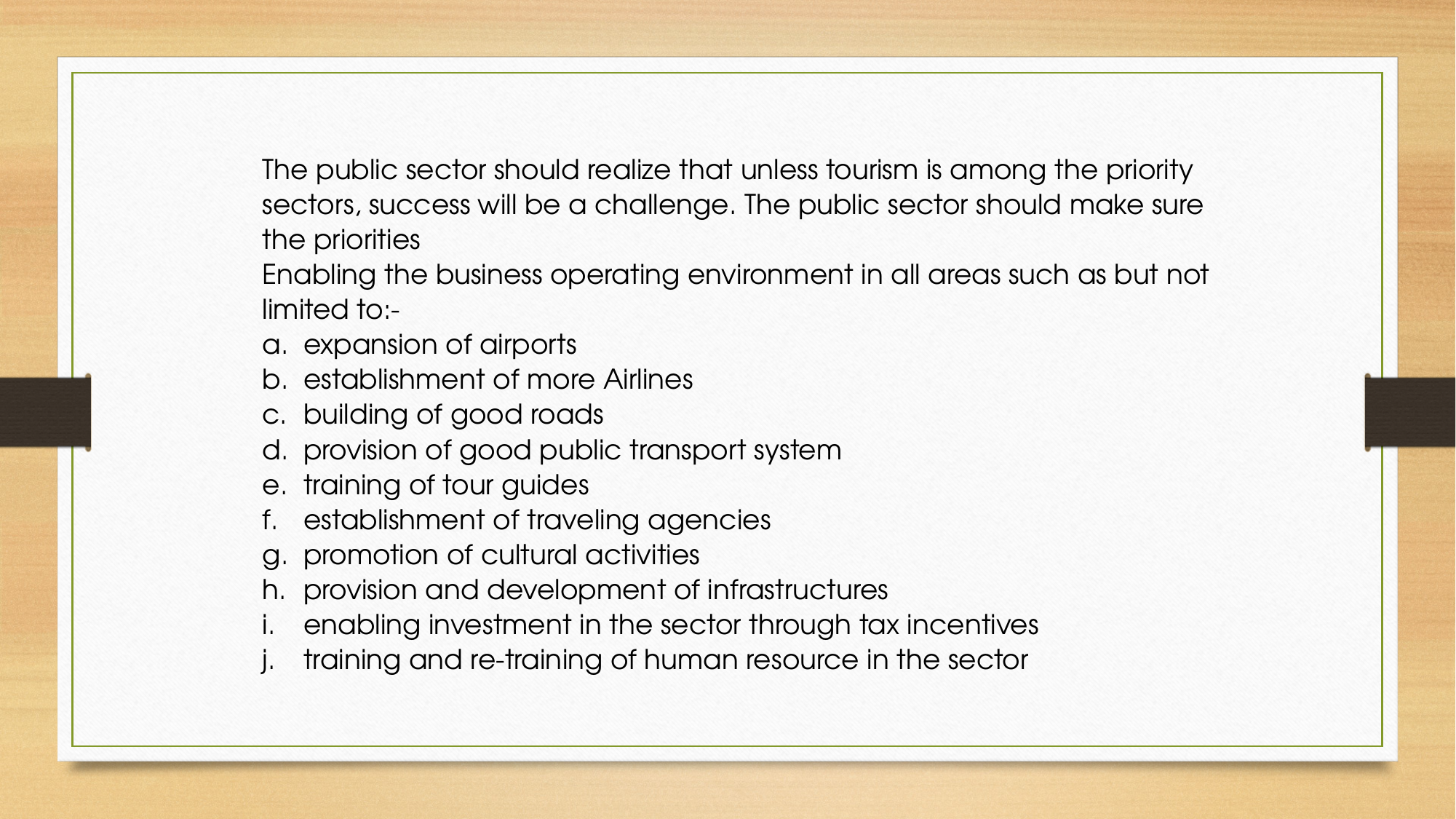

The public sector should realize that unless tourism is among the priority sectors, success will be a challenge. The public sector should make sure the priorities
Enabling the business operating environment in all areas such as but not limited to:-
expansion of airports
establishment of more Airlines
building of good roads
provision of good public transport system
training of tour guides
establishment of traveling agencies
promotion of cultural activities
provision and development of infrastructures
enabling investment in the sector through tax incentives
training and re-training of human resource in the sector